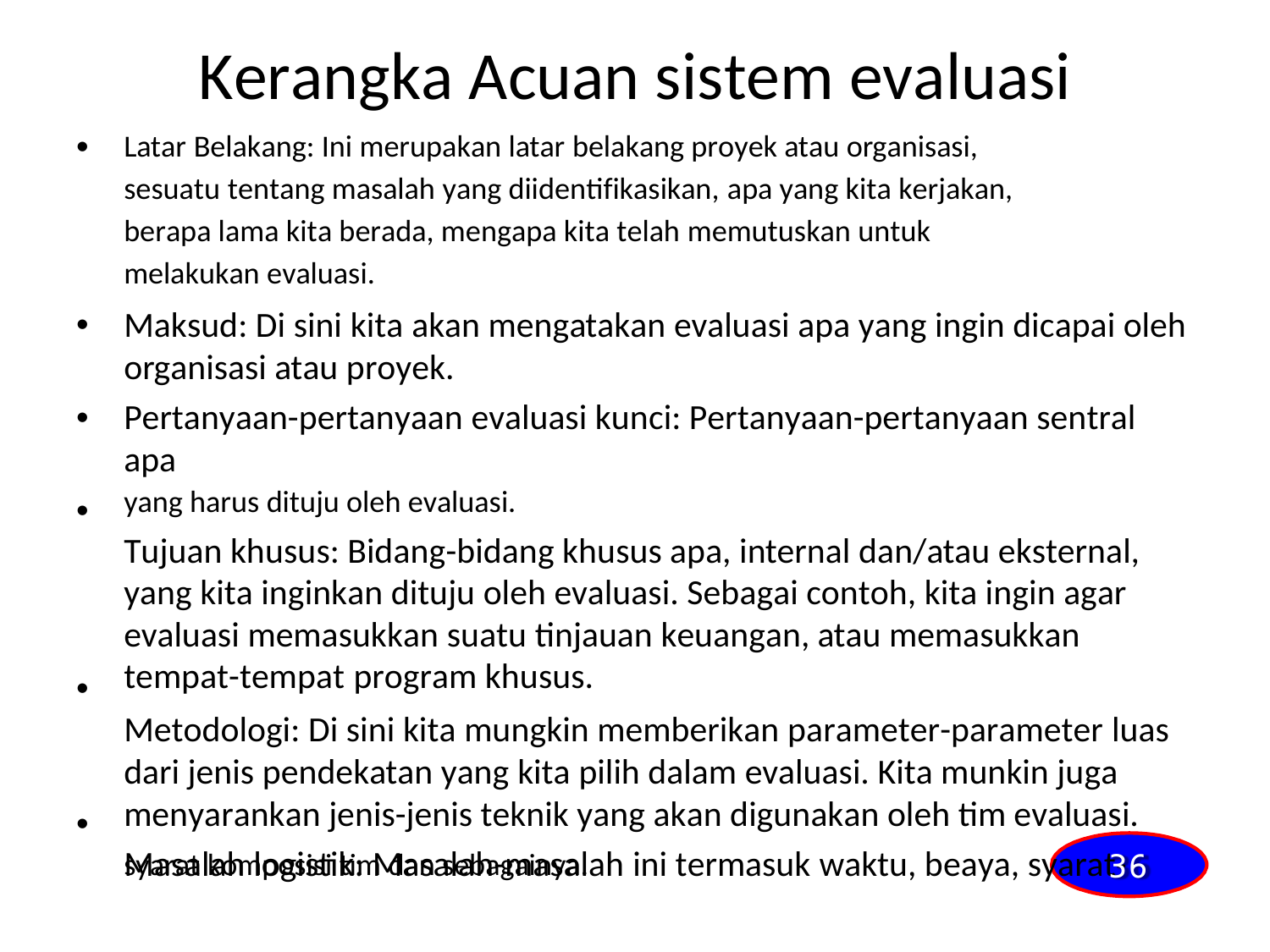

Kerangka Acuan sistem evaluasi
Latar Belakang: Ini merupakan latar belakang proyek atau organisasi,
sesuatu tentang masalah yang diidentifikasikan, apa yang kita kerjakan,
berapa lama kita berada, mengapa kita telah memutuskan untuk
melakukan evaluasi.
Maksud: Di sini kita akan mengatakan evaluasi apa yang ingin dicapai oleh organisasi atau proyek.
Pertanyaan-pertanyaan evaluasi kunci: Pertanyaan-pertanyaan sentral apa
yang harus dituju oleh evaluasi.
Tujuan khusus: Bidang-bidang khusus apa, internal dan/atau eksternal, yang kita inginkan dituju oleh evaluasi. Sebagai contoh, kita ingin agar evaluasi memasukkan suatu tinjauan keuangan, atau memasukkan tempat-tempat program khusus.
Metodologi: Di sini kita mungkin memberikan parameter-parameter luas dari jenis pendekatan yang kita pilih dalam evaluasi. Kita munkin juga menyarankan jenis-jenis teknik yang akan digunakan oleh tim evaluasi.
Masalah logistik: Masalah-masalah ini termasuk waktu, beaya, syarat-
•
•
•
•
•
•

36
syarat komposisi tim dan sebagainya.